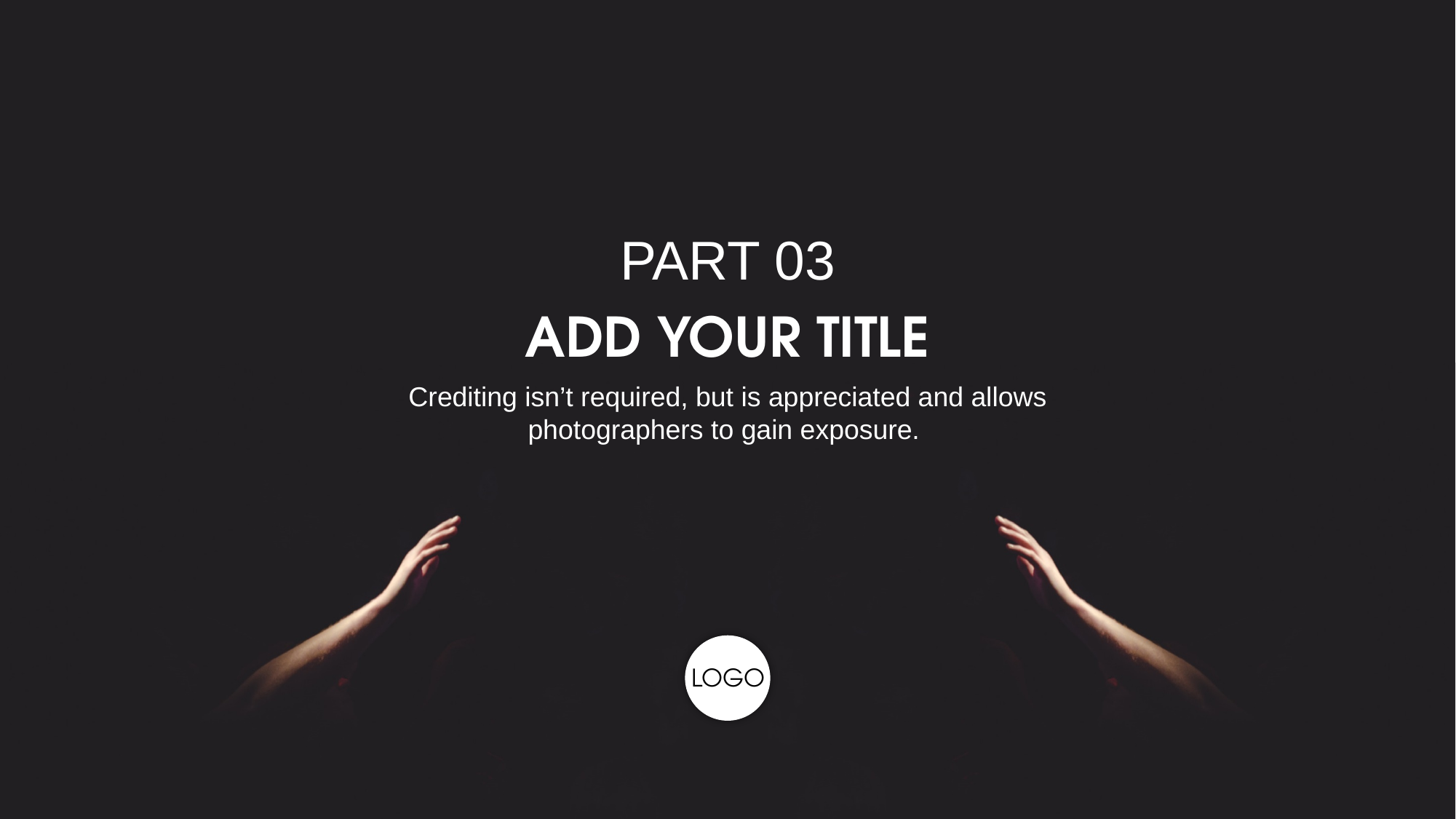

PART 03
ADD YOUR TITLE
Crediting isn’t required, but is appreciated and allows photographers to gain exposure.

LOGO